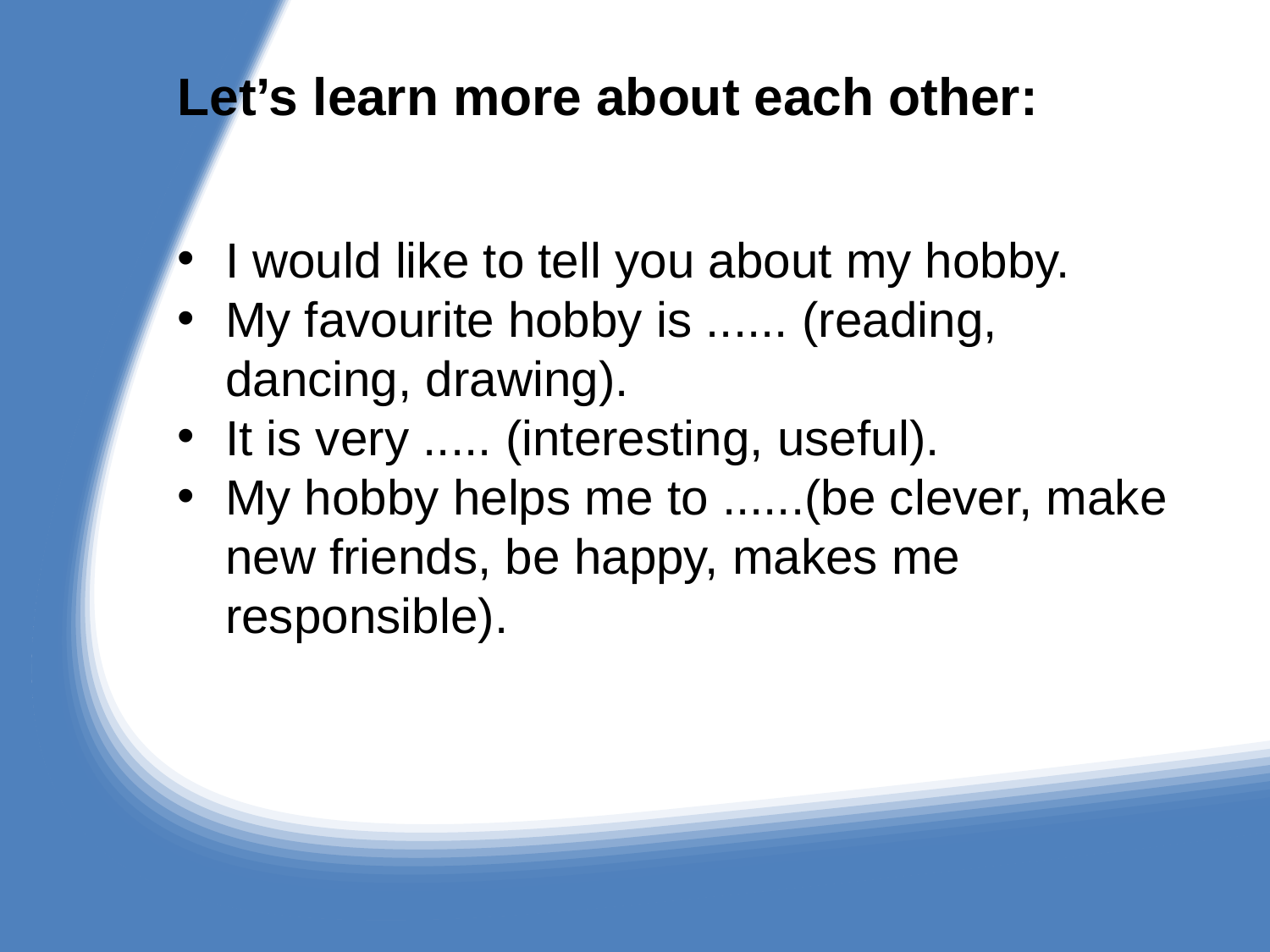

# Let’s learn more about each other:
I would like to tell you about my hobby.
My favourite hobby is ...... (reading, dancing, drawing).
It is very ..... (interesting, useful).
My hobby helps me to ......(be clever, make new friends, be happy, makes me responsible).